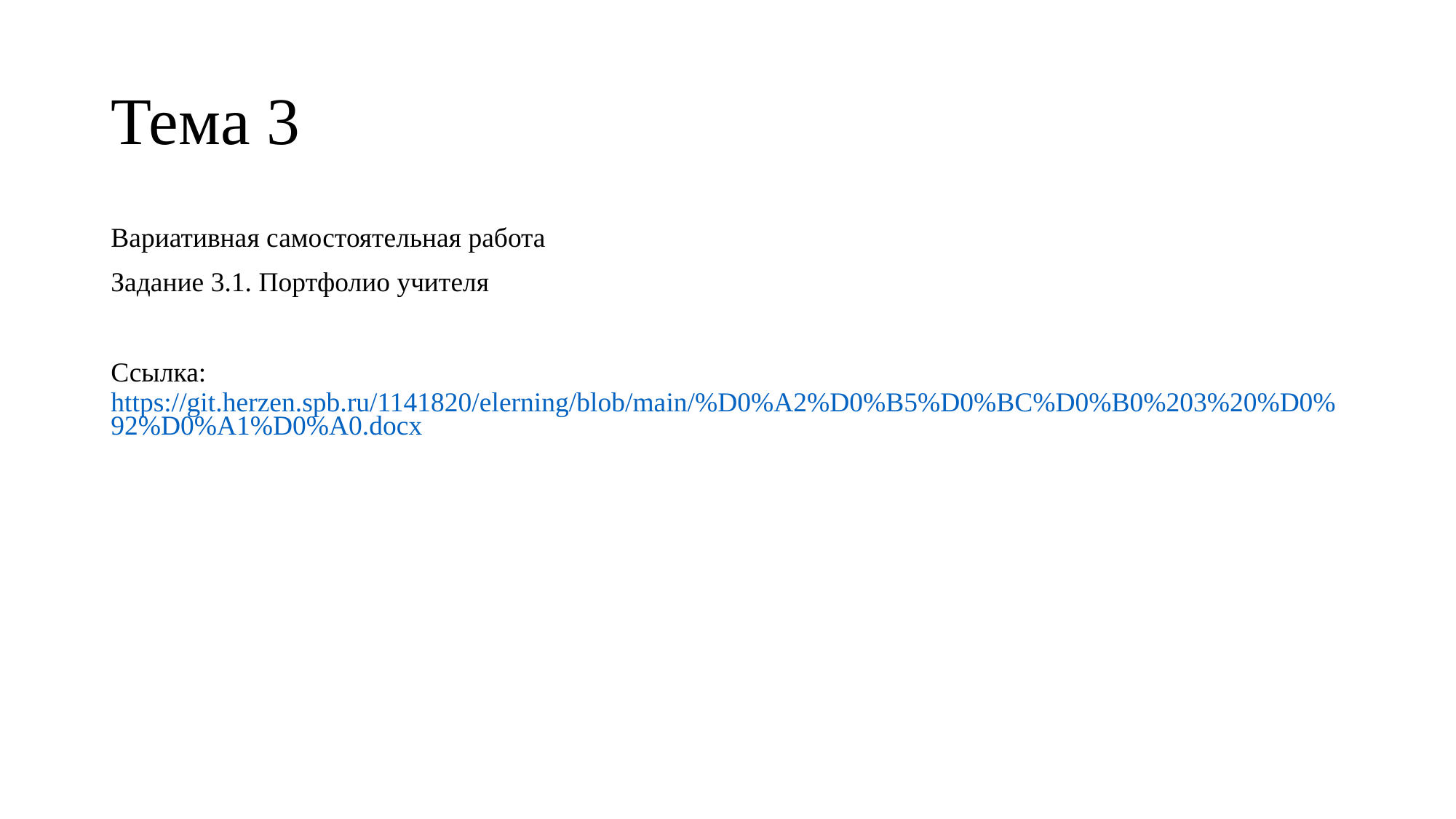

# Тема 3
Вариативная самостоятельная работа
Задание 3.1. Портфолио учителя
Ссылка: https://git.herzen.spb.ru/1141820/elerning/blob/main/%D0%A2%D0%B5%D0%BC%D0%B0%203%20%D0%92%D0%A1%D0%A0.docx